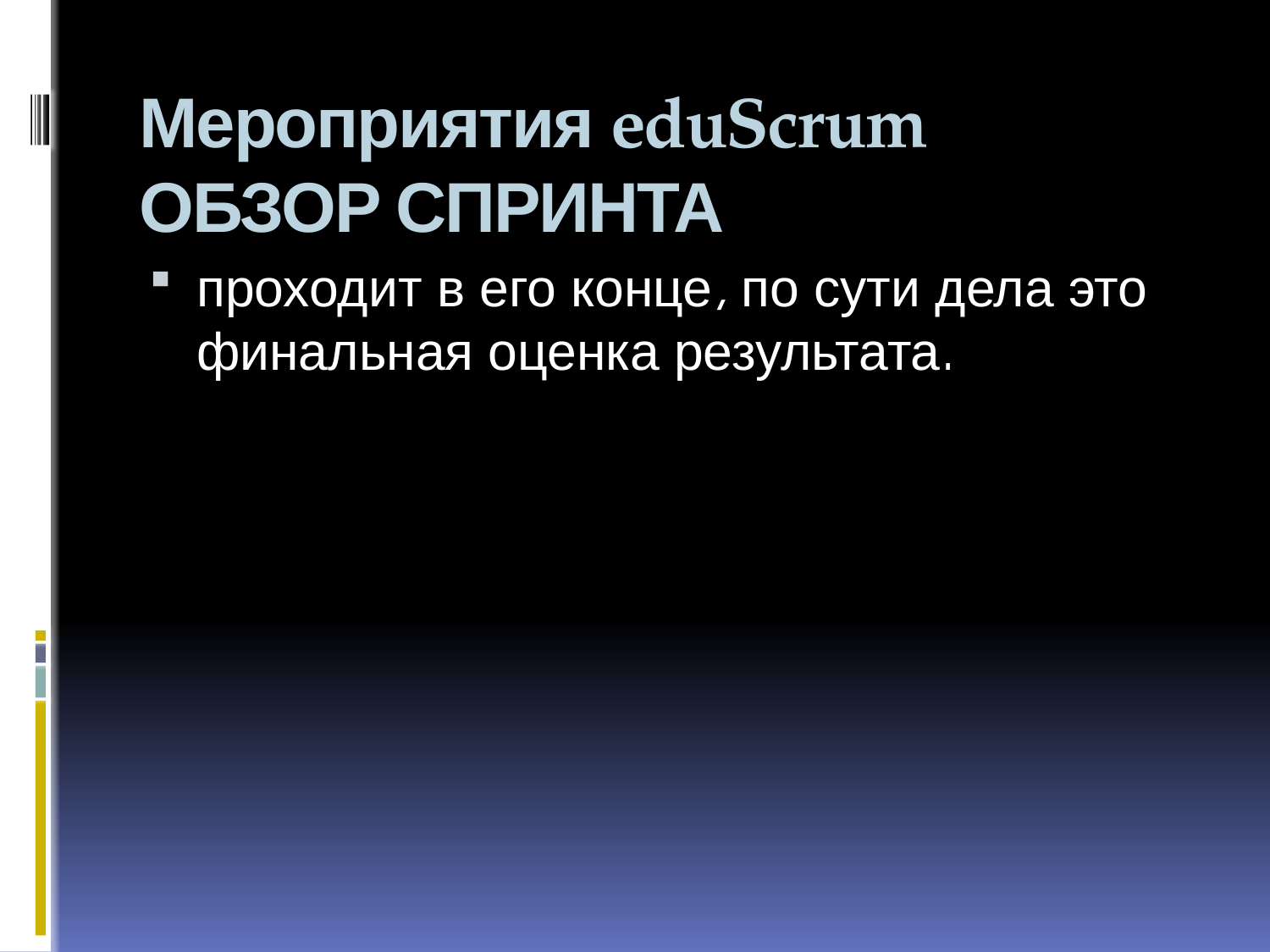

# Мероприятия eduScrum ОБЗОР СПРИНТА
проходит в его конце, по сути дела это финальная оценка результата.